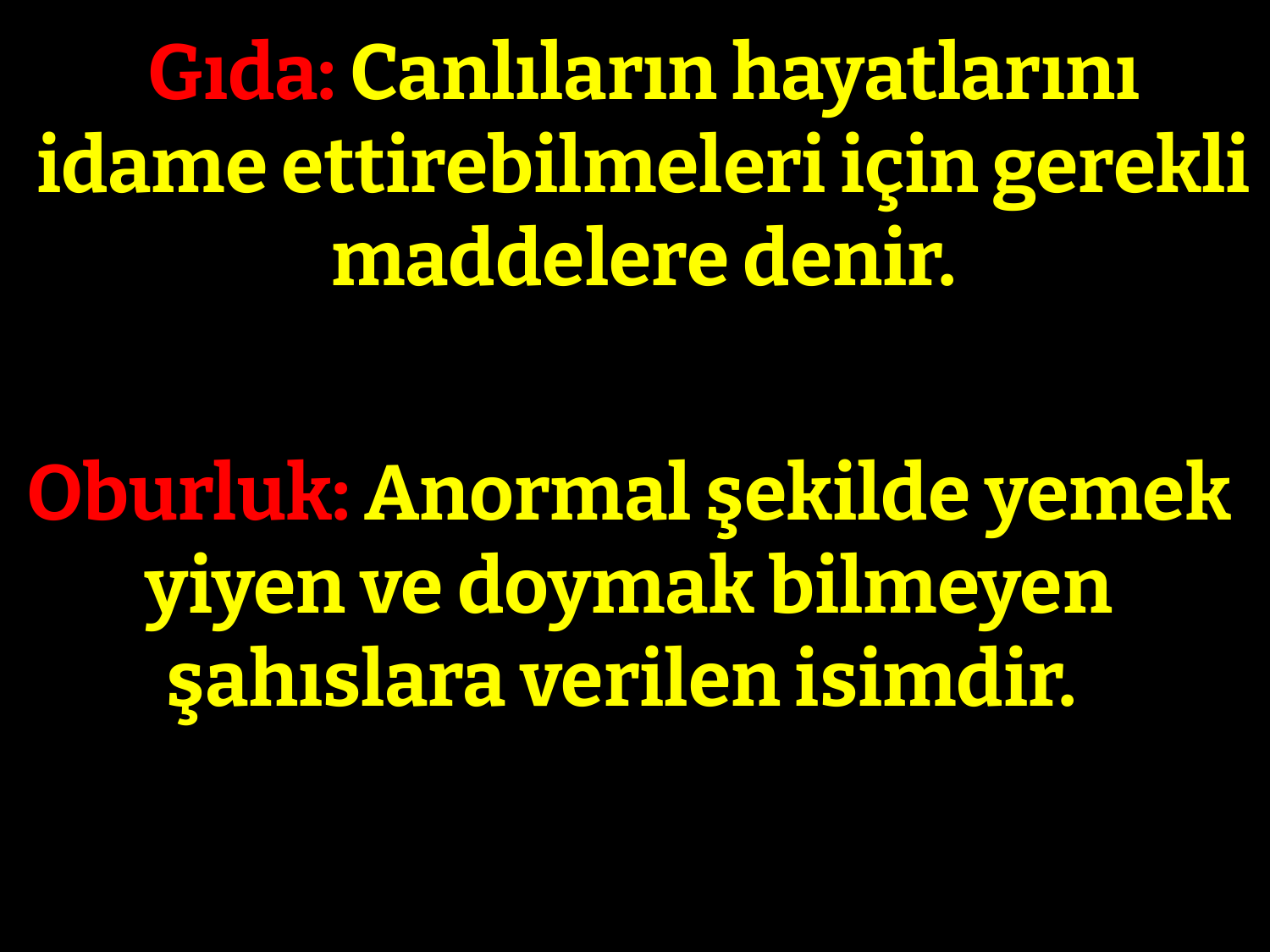

Gıda: Canlıların hayatlarını idame ettirebilmeleri için gerekli maddelere denir.
#
Oburluk: Anormal şekilde yemek yiyen ve doymak bilmeyen şahıslara verilen isimdir.